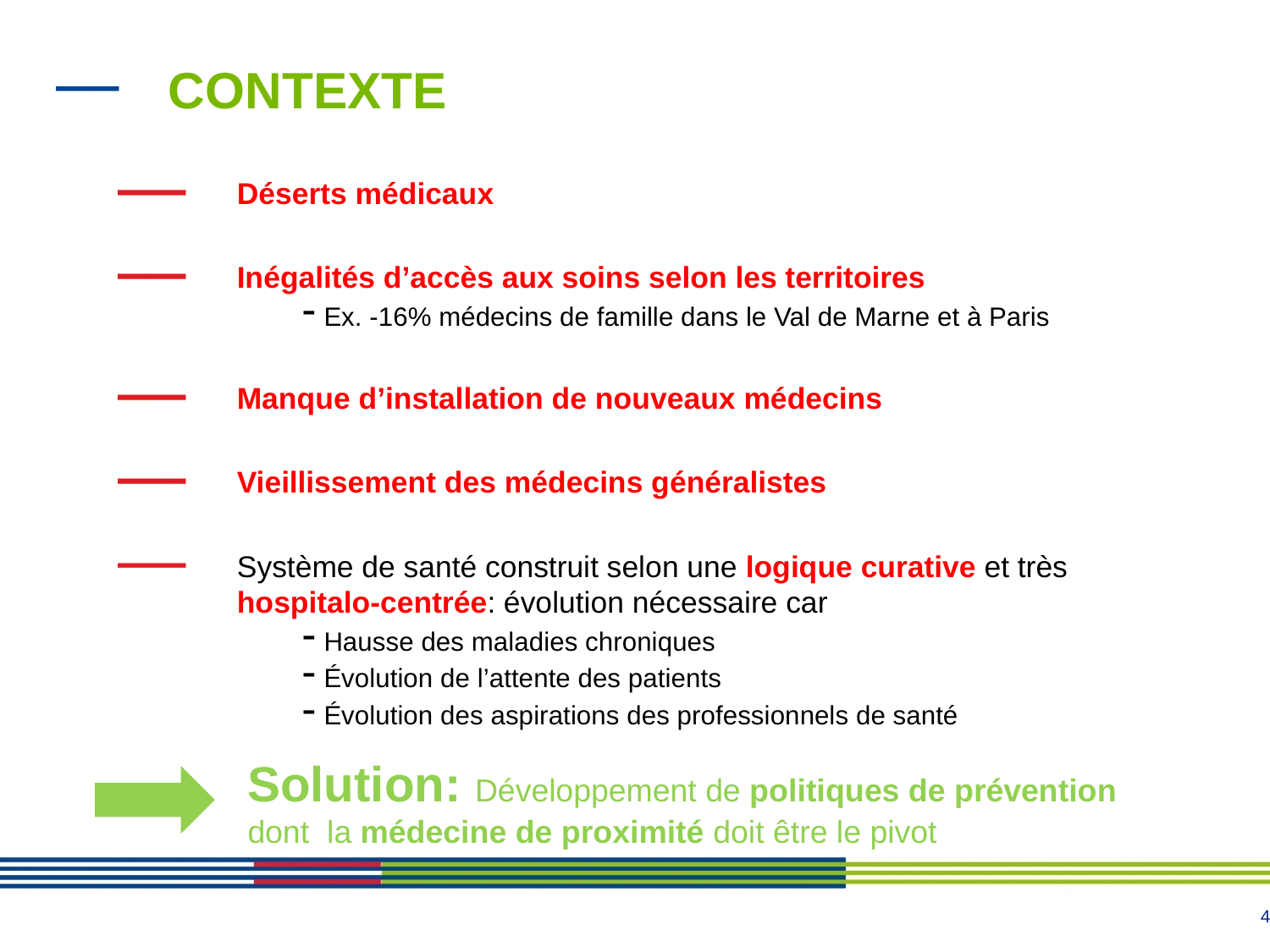

# CONTEXTE

Déserts médicaux

Inégalités d’accès aux soins selon les territoires
Ex. -16% médecins de famille dans le Val de Marne et à Paris

Manque d’installation de nouveaux médecins

Vieillissement des médecins généralistes

Système de santé construit selon une logique curative et très hospitalo-centrée: évolution nécessaire car
Hausse des maladies chroniques
Évolution de l’attente des patients
Évolution des aspirations des professionnels de santé

Solution: Développement de politiques de prévention dont  la médecine de proximité doit être le pivot